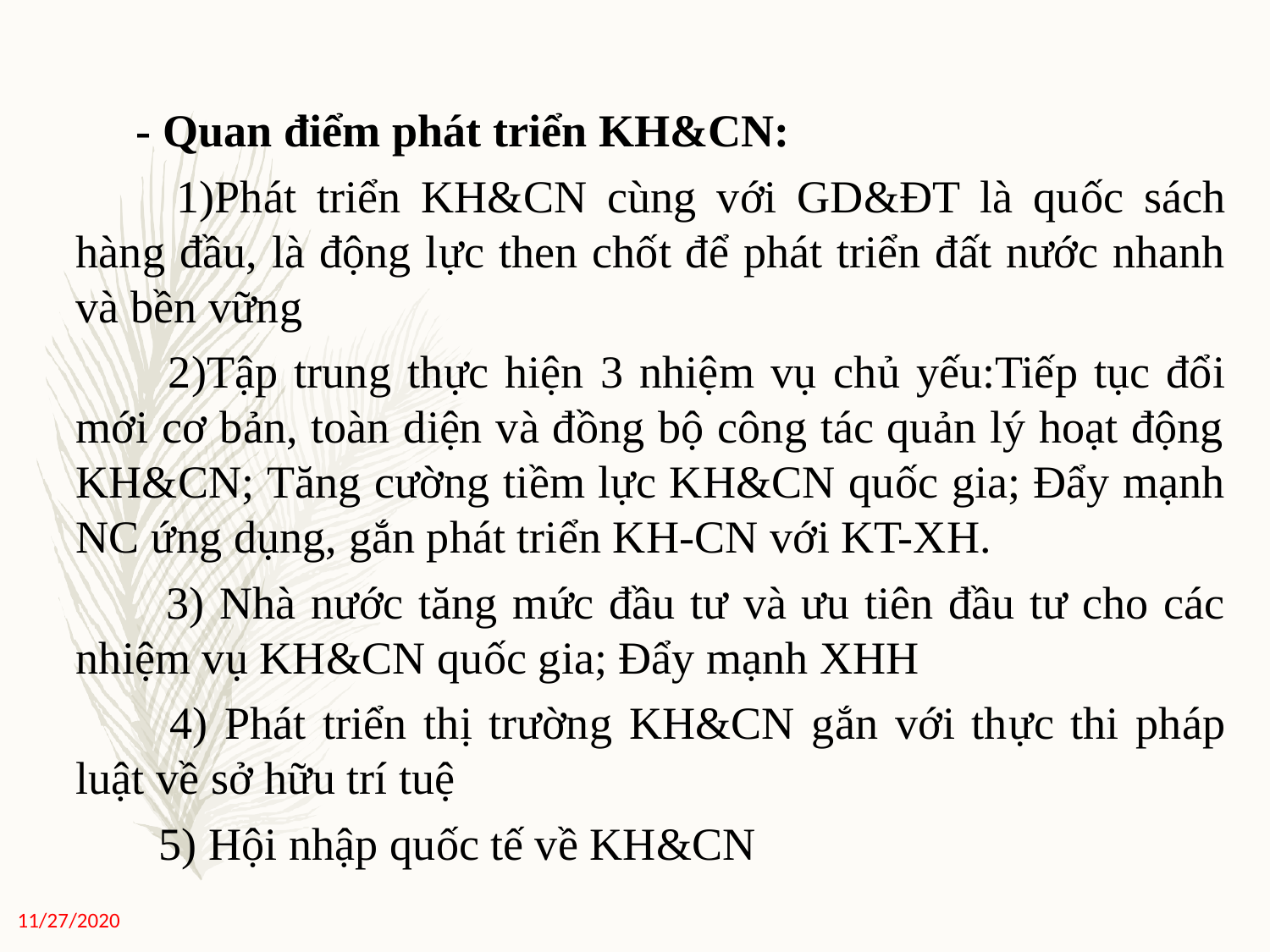

- Quan điểm phát triển KH&CN:
  1)Phát triển KH&CN cùng với GD&ĐT là quốc sách hàng đầu, là động lực then chốt để phát triển đất nước nhanh và bền vững
  2)Tập trung thực hiện 3 nhiệm vụ chủ yếu:Tiếp tục đổi mới cơ bản, toàn diện và đồng bộ công tác quản lý hoạt động KH&CN; Tăng cường tiềm lực KH&CN quốc gia; Đẩy mạnh NC ứng dụng, gắn phát triển KH-CN với KT-XH.
  3) Nhà nước tăng mức đầu tư và ưu tiên đầu tư cho các nhiệm vụ KH&CN quốc gia; Đẩy mạnh XHH
  4) Phát triển thị trường KH&CN gắn với thực thi pháp luật về sở hữu trí tuệ
  5) Hội nhập quốc tế về KH&CN
11/27/2020